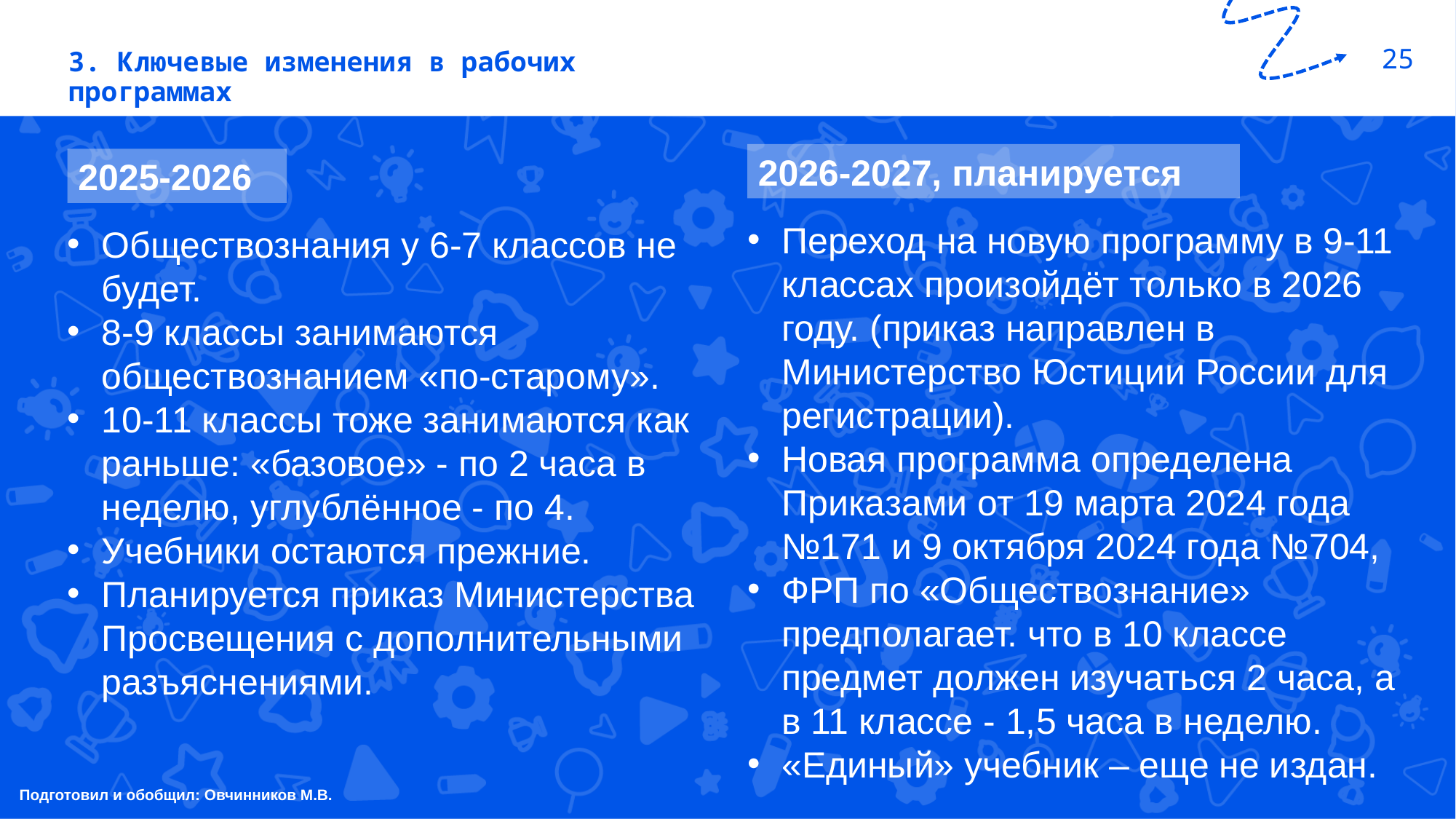

25
3. Ключевые изменения в рабочих программах
2026-2027, планируется
2025-2026
Переход на новую программу в 9-11 классах произойдёт только в 2026 году. (приказ направлен в Министерство Юстиции России для регистрации).
Новая программа определена Приказами от 19 марта 2024 года №171 и 9 октября 2024 года №704,
ФРП по «Обществознание» предполагает. что в 10 классе предмет должен изучаться 2 часа, а в 11 классе - 1,5 часа в неделю.
«Единый» учебник – еще не издан.
Обществознания у 6-7 классов не будет.
8-9 классы занимаются обществознанием «по-старому».
10-11 классы тоже занимаются как раньше: «базовое» - по 2 часа в неделю, углублённое - по 4.
Учебники остаются прежние.
Планируется приказ Министерства Просвещения с дополнительными разъяснениями.
Подготовил и обобщил: Овчинников М.В.